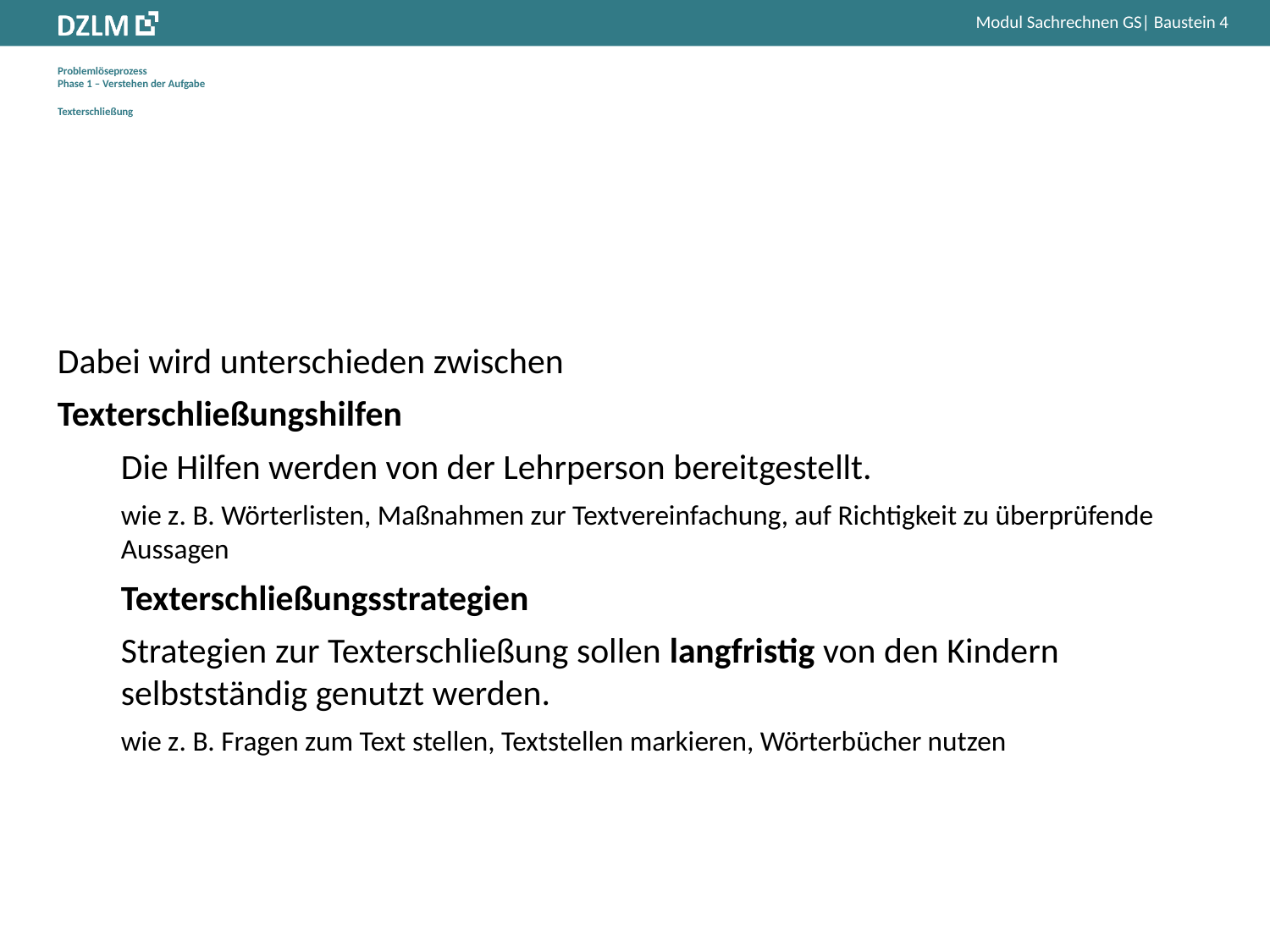

# Problemlöseprozess Phase 1 – Verstehen der Aufgabe Texterschließung

Dabei wird unterschieden zwischen
Texterschließungshilfen
Die Hilfen werden von der Lehrperson bereitgestellt.
wie z. B. Wörterlisten, Maßnahmen zur Textvereinfachung, auf Richtigkeit zu überprüfende Aussagen
Texterschließungsstrategien
Strategien zur Texterschließung sollen langfristig von den Kindern selbstständig genutzt werden.
wie z. B. Fragen zum Text stellen, Textstellen markieren, Wörterbücher nutzen